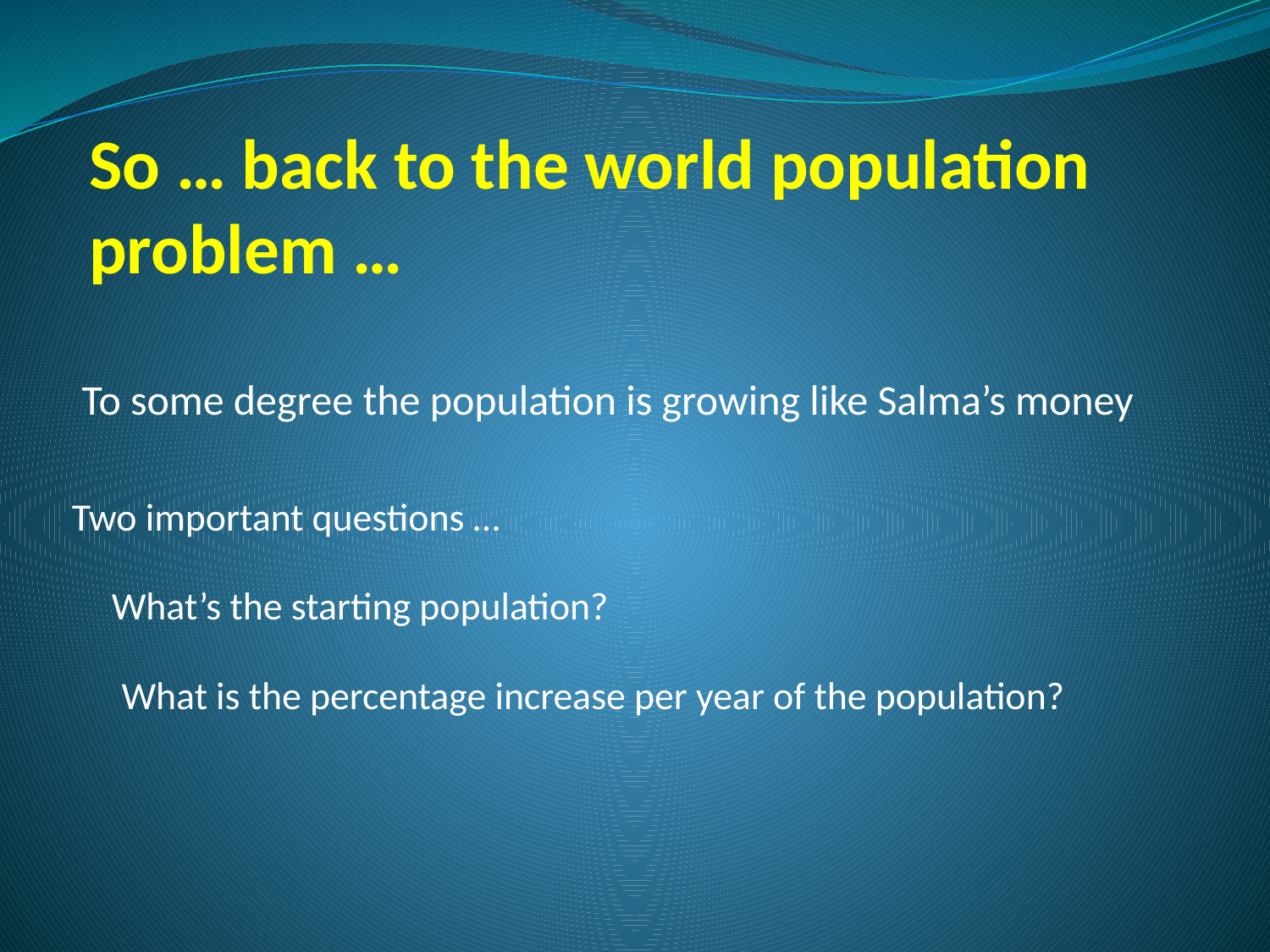

# So … back to the world population problem …
To some degree the population is growing like Salma’s money
Two important questions …
What’s the starting population?
What is the percentage increase per year of the population?